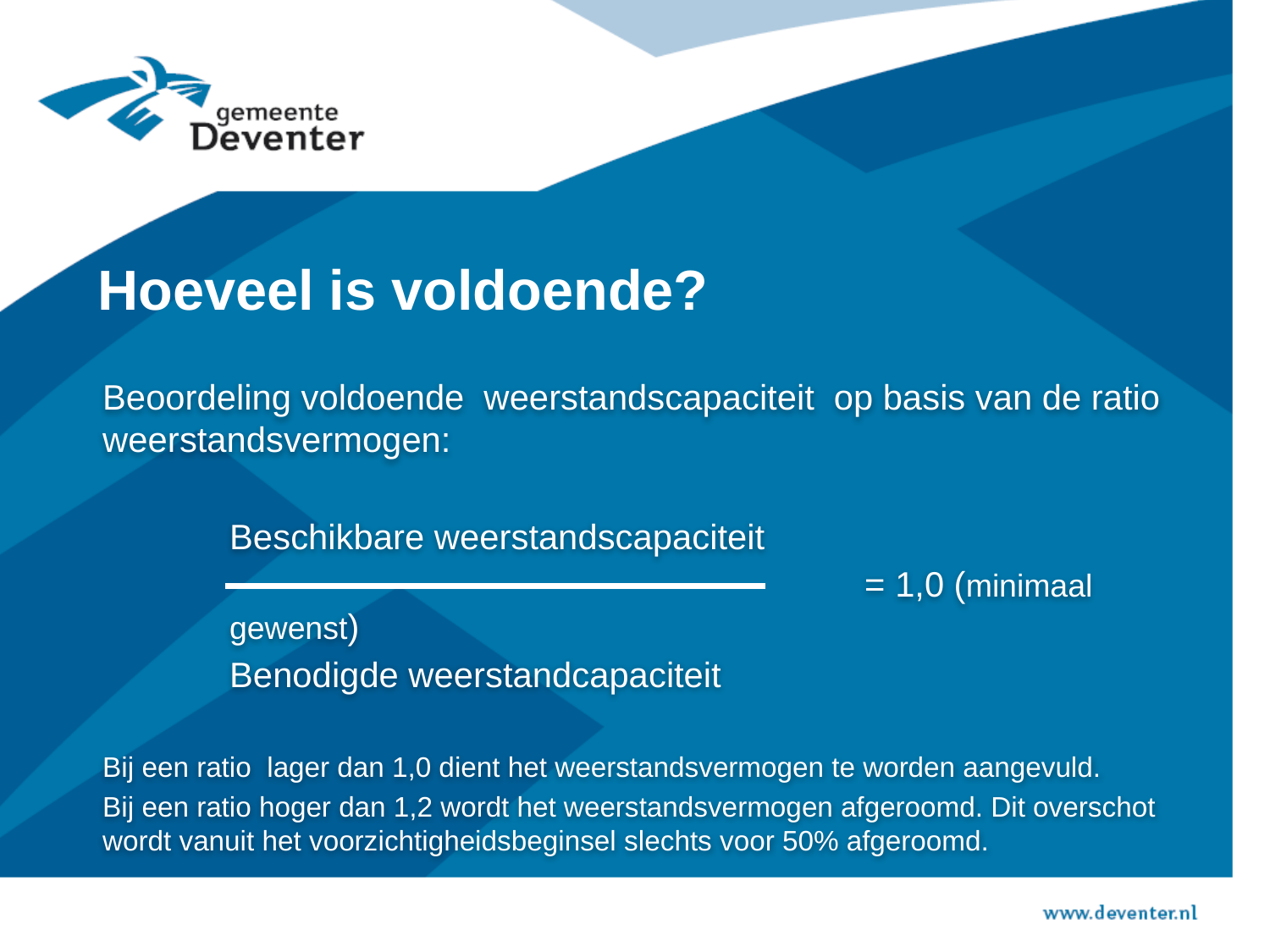

# Hoeveel is voldoende?
Beoordeling voldoende  weerstandscapaciteit  op basis van de ratio weerstandsvermogen:

Beschikbare weerstandscapaciteit
					= 1,0 (minimaal gewenst)
Benodigde weerstandcapaciteit

Bij een ratio  lager dan 1,0 dient het weerstandsvermogen te worden aangevuld.
Bij een ratio hoger dan 1,2 wordt het weerstandsvermogen afgeroomd. Dit overschot wordt vanuit het voorzichtigheidsbeginsel slechts voor 50% afgeroomd.